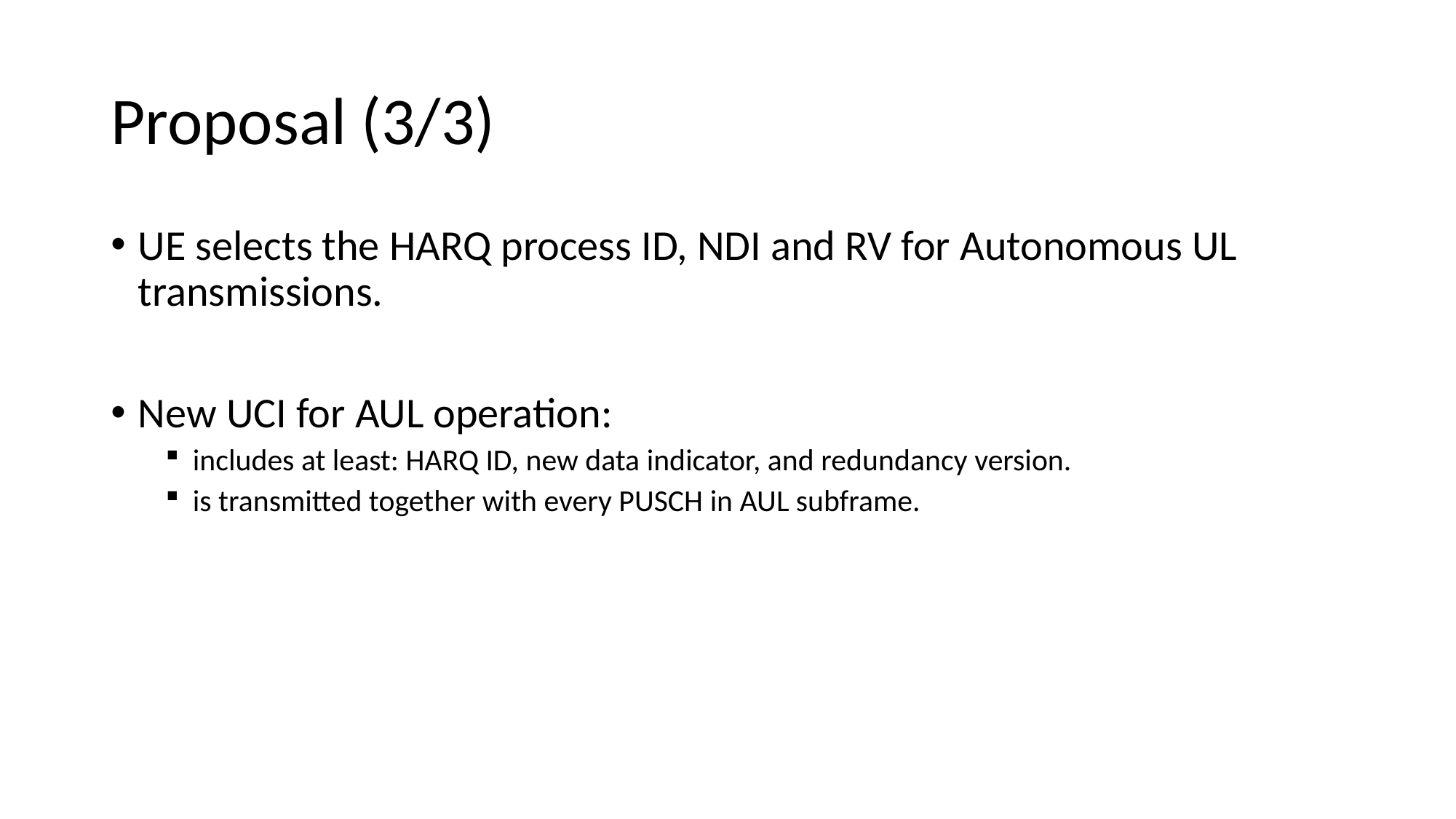

# Proposal (3/3)
UE selects the HARQ process ID, NDI and RV for Autonomous UL transmissions.

New UCI for AUL operation:
includes at least: HARQ ID, new data indicator, and redundancy version.
is transmitted together with every PUSCH in AUL subframe.